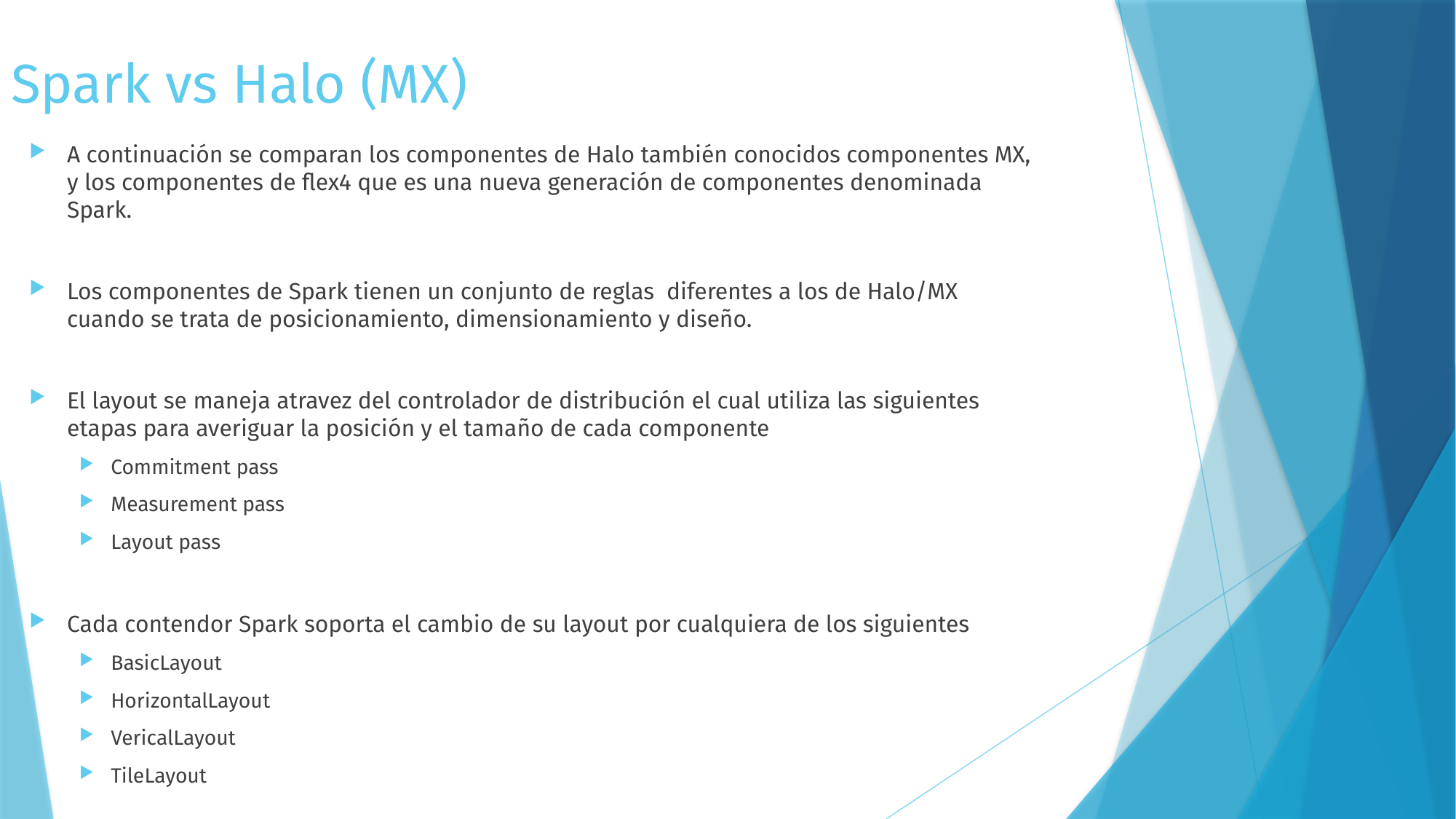

Spark vs Halo (MX)
A continuación se comparan los componentes de Halo también conocidos componentes MX, y los componentes de flex4 que es una nueva generación de componentes denominada Spark.

Los componentes de Spark tienen un conjunto de reglas  diferentes a los de Halo/MX cuando se trata de posicionamiento, dimensionamiento y diseño.

El layout se maneja atravez del controlador de distribución el cual utiliza las siguientes etapas para averiguar la posición y el tamaño de cada componente
Commitment pass
Measurement pass
Layout pass

Cada contendor Spark soporta el cambio de su layout por cualquiera de los siguientes
BasicLayout
HorizontalLayout
VericalLayout
TileLayout